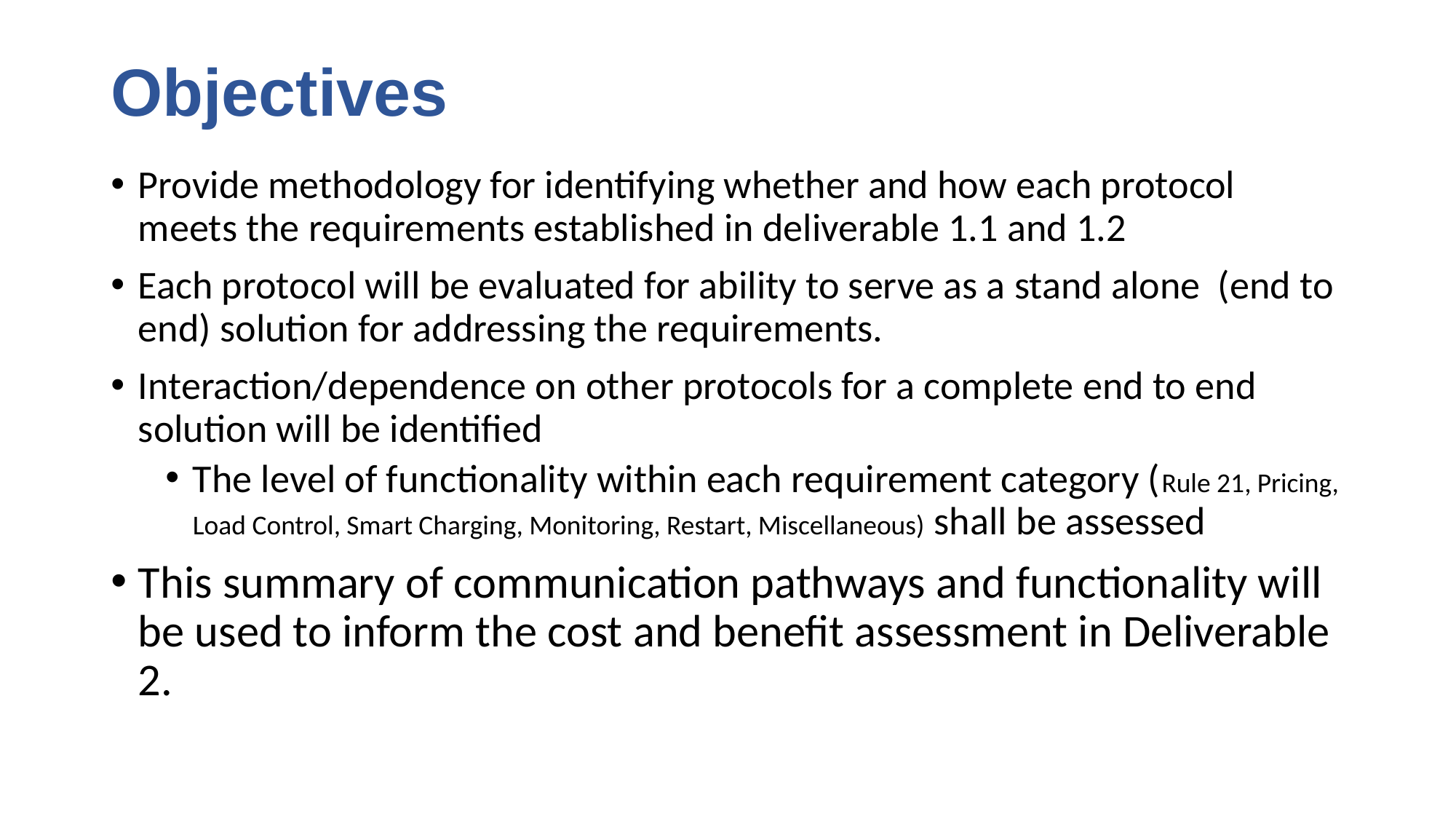

# Objectives
Provide methodology for identifying whether and how each protocol meets the requirements established in deliverable 1.1 and 1.2
Each protocol will be evaluated for ability to serve as a stand alone  (end to end) solution for addressing the requirements.
Interaction/dependence on other protocols for a complete end to end solution will be identified
The level of functionality within each requirement category (Rule 21, Pricing, Load Control, Smart Charging, Monitoring, Restart, Miscellaneous) shall be assessed
This summary of communication pathways and functionality will be used to inform the cost and benefit assessment in Deliverable 2.